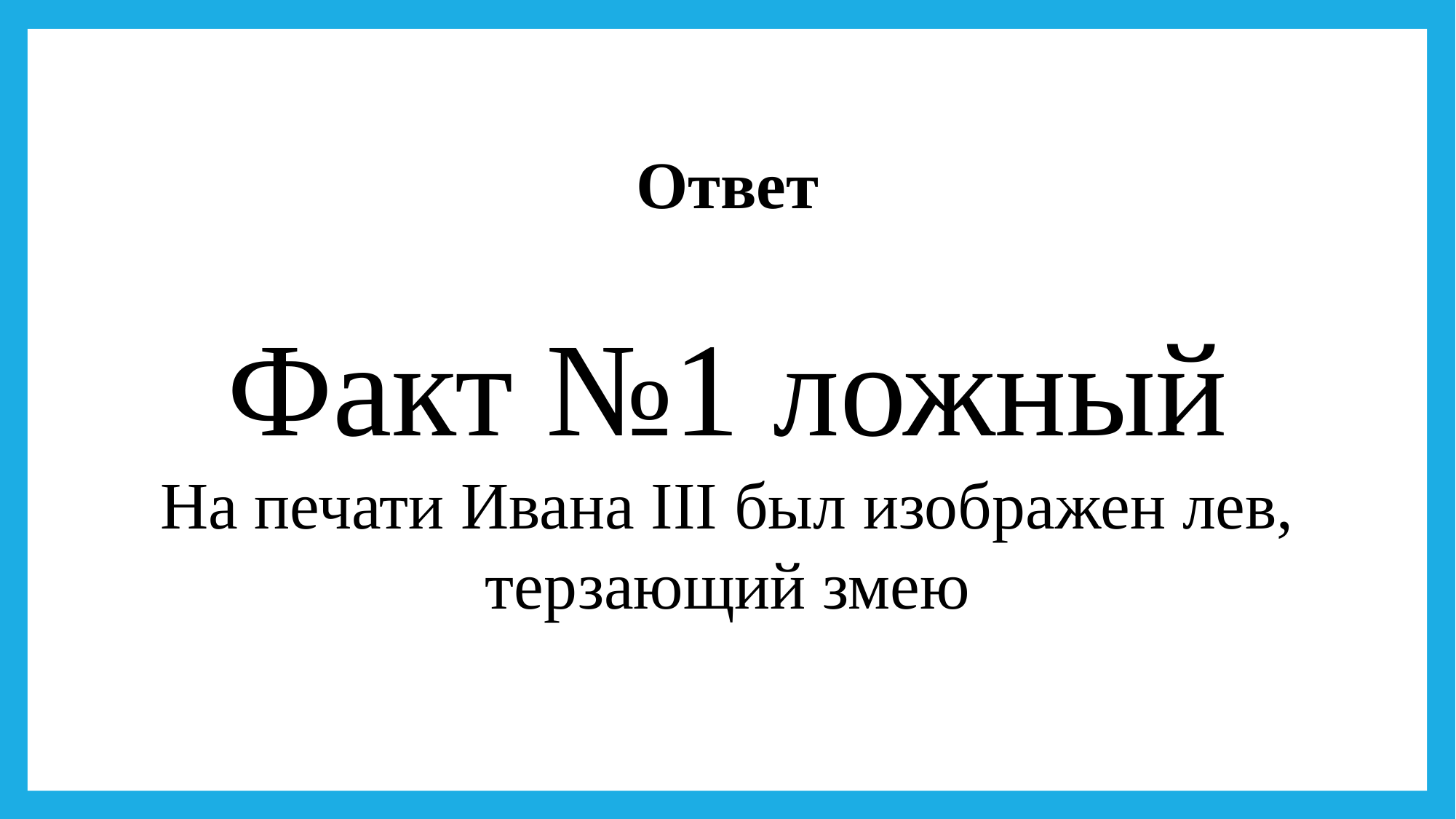

Ответ

Факт №1 ложный
На печати Ивана III был изображен лев, терзающий змею